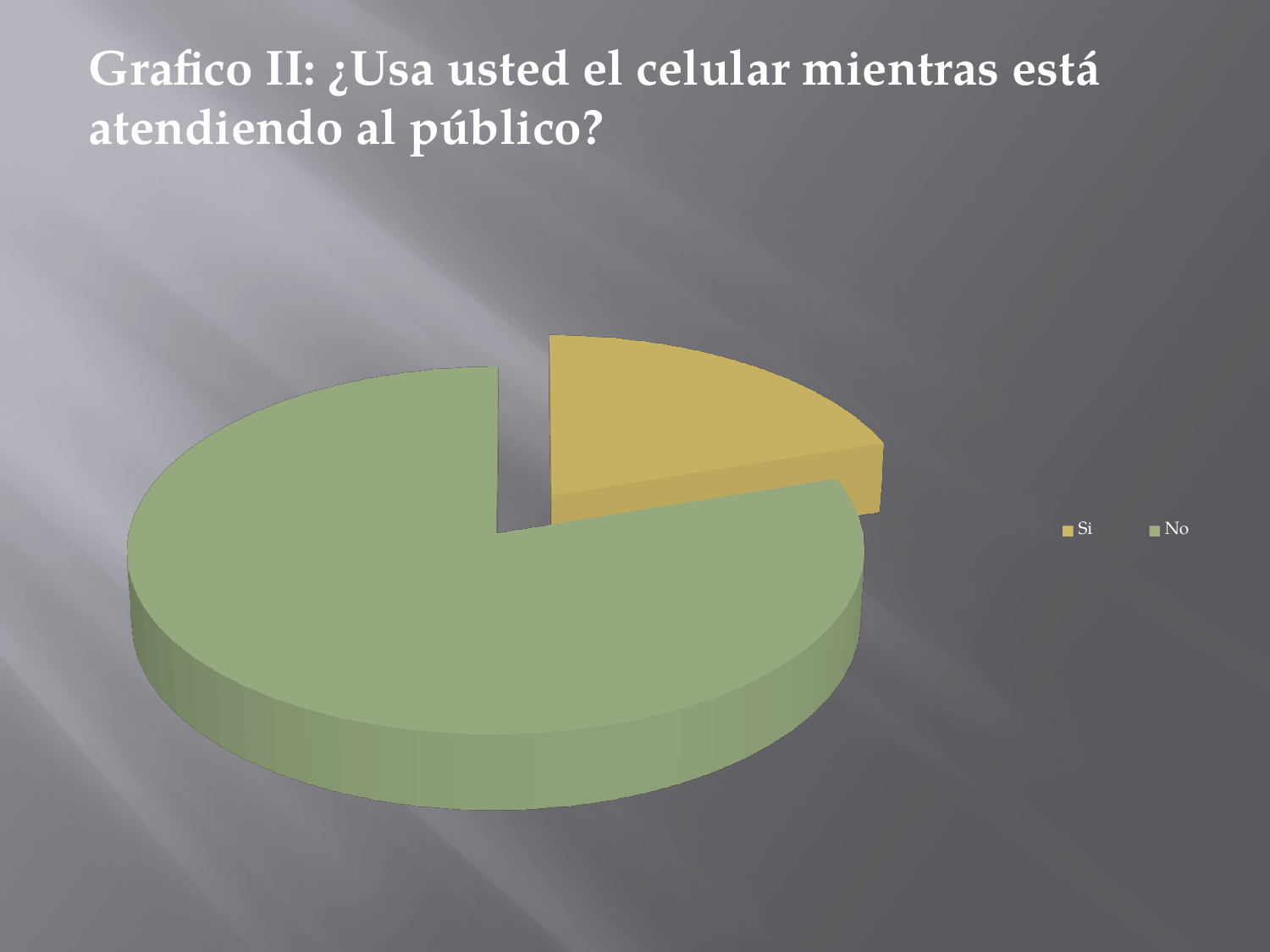

Grafico II: ¿Usa usted el celular mientras está atendiendo al público?

[unsupported chart]